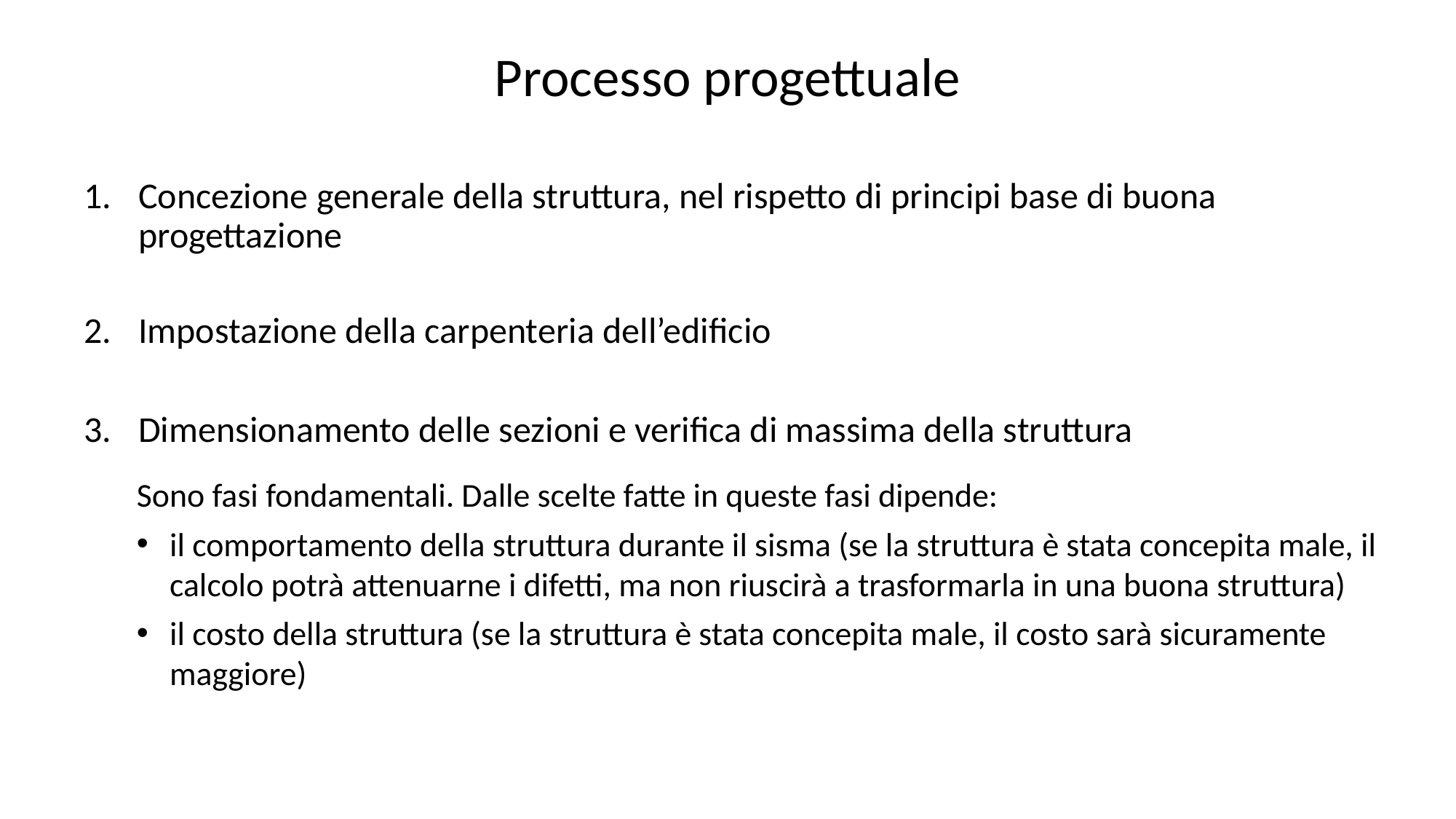

# Processo progettuale
Concezione generale della struttura, nel rispetto di principi base di buona progettazione
Impostazione della carpenteria dell’edificio
Dimensionamento delle sezioni e verifica di massima della struttura
Sono fasi fondamentali. Dalle scelte fatte in queste fasi dipende:
il comportamento della struttura durante il sisma (se la struttura è stata concepita male, il calcolo potrà attenuarne i difetti, ma non riuscirà a trasformarla in una buona struttura)
il costo della struttura (se la struttura è stata concepita male, il costo sarà sicuramente maggiore)